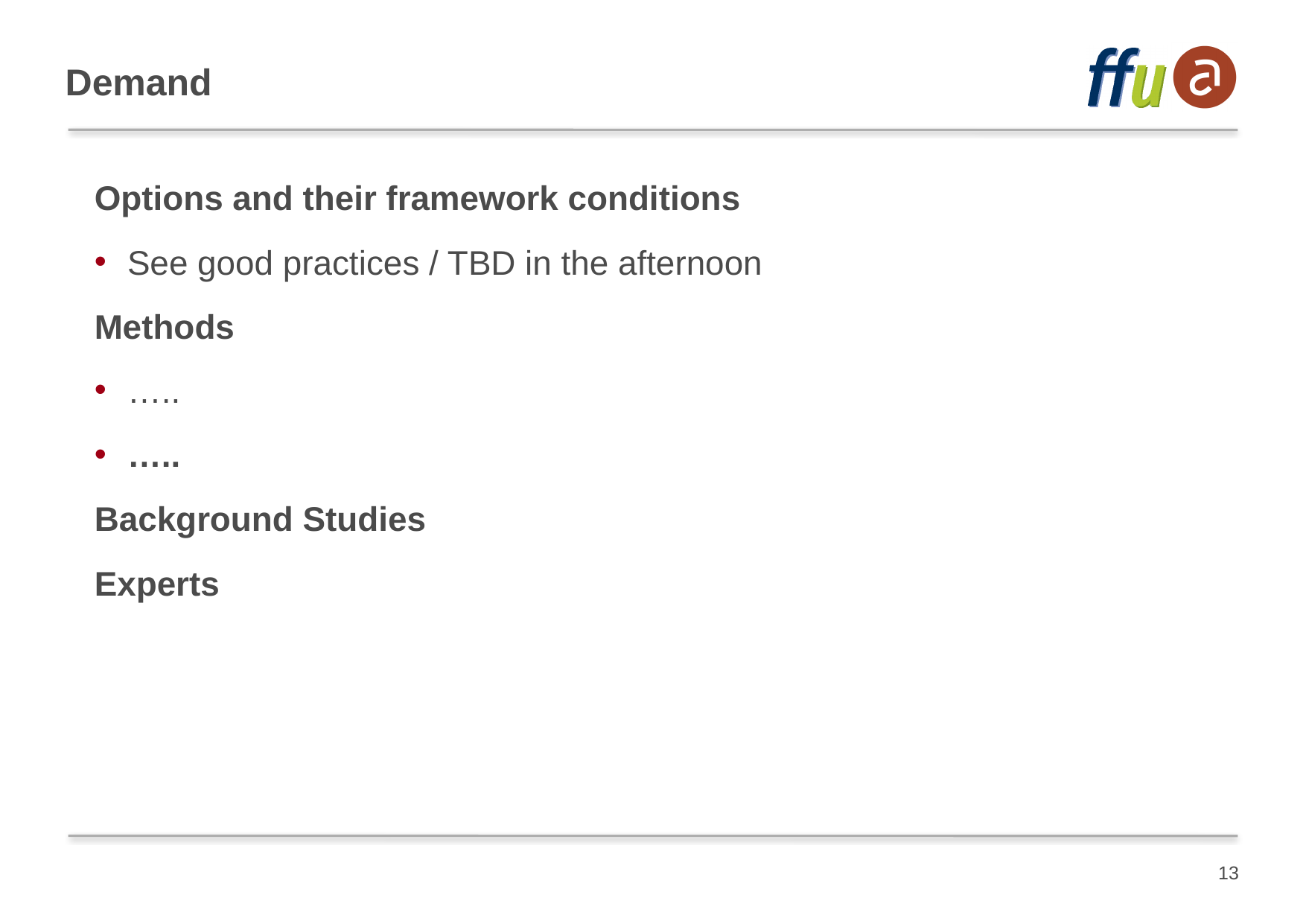

# Demand
Options and their framework conditions
See good practices / TBD in the afternoon
Methods
…..
…..
Background Studies
Experts